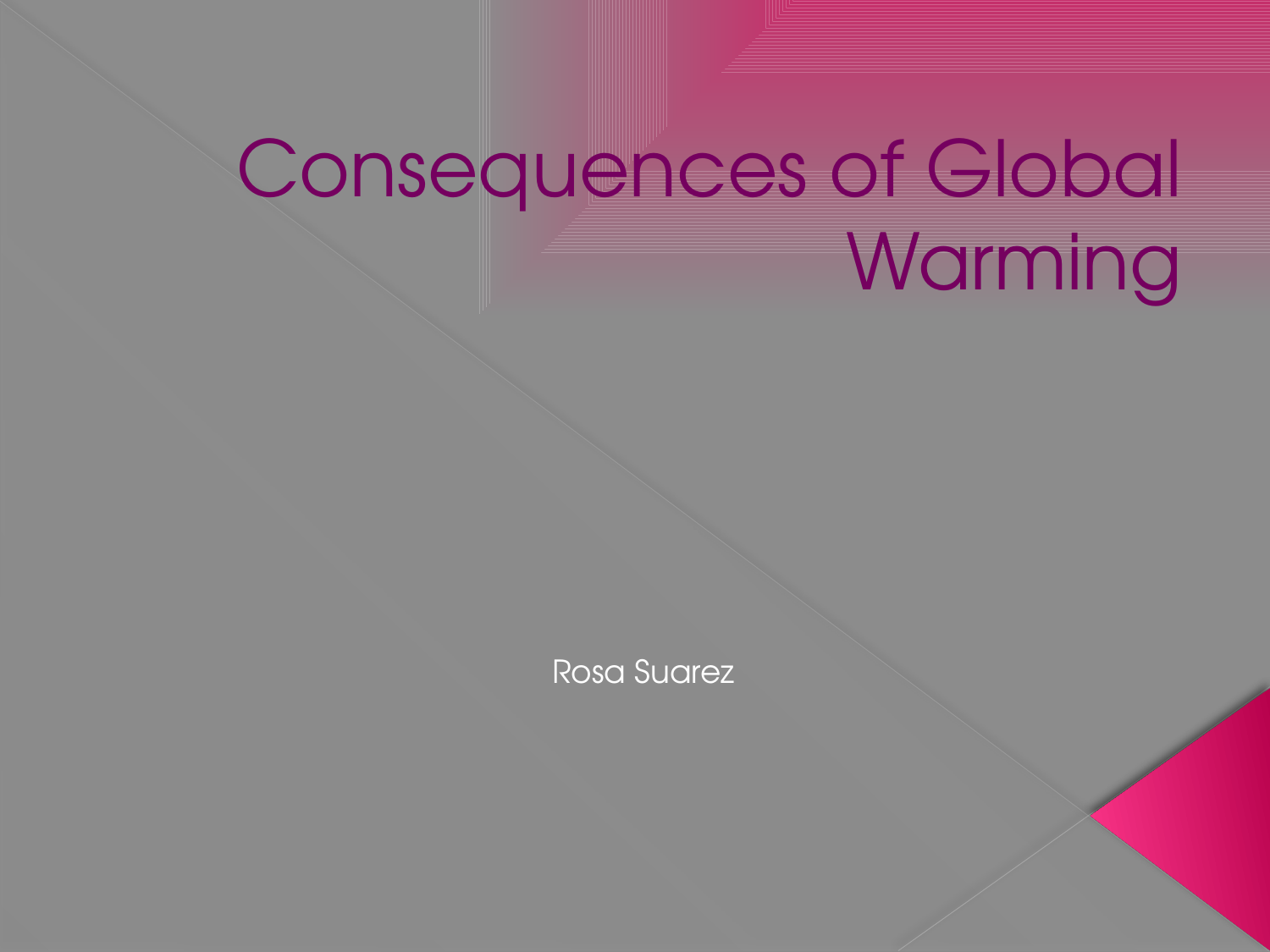

# Consequences of Global Warming
Rosa Suarez